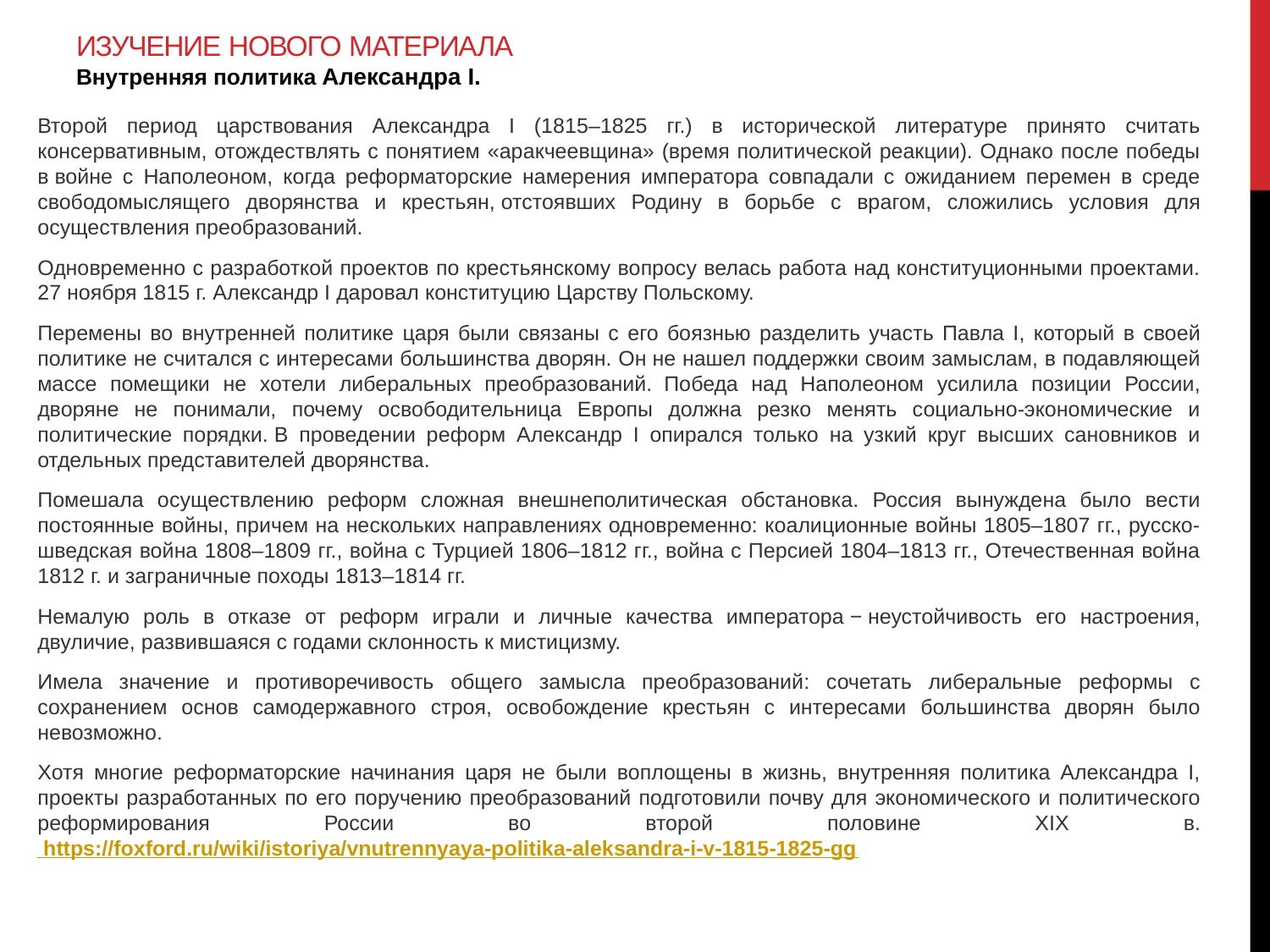

# Изучение нового материала Внутренняя политика Александра I.
Второй период царствования Александра I (1815–1825 гг.) в исторической литературе принято считать консервативным, отождествлять с понятием «аракчеевщина» (время политической реакции). Однако после победы в войне с Наполеоном, когда реформаторские намерения императора совпадали с ожиданием перемен в среде свободомыслящего дворянства и крестьян, отстоявших Родину в борьбе с врагом, сложились условия для осуществления преобразований.
Одновременно с разработкой проектов по крестьянскому вопросу велась работа над конституционными проектами. 27 ноября 1815 г. Александр I даровал конституцию Царству Польскому.
Перемены во внутренней политике царя были связаны с его боязнью разделить участь Павла I, который в своей политике не считался с интересами большинства дворян. Он не нашел поддержки своим замыслам, в подавляющей массе помещики не хотели либеральных преобразований.  Победа над Наполеоном усилила позиции России, дворяне не понимали, почему освободительница Европы должна резко менять социально-экономические и политические порядки. В проведении реформ Александр I опирался только на узкий круг высших сановников и отдельных представителей дворянства.
Помешала осуществлению реформ сложная внешнеполитическая обстановка. Россия вынуждена было вести постоянные войны, причем на нескольких направлениях одновременно: коалиционные войны 1805–1807 гг., русско-шведская война 1808–1809 гг., война с Турцией 1806–1812 гг., война с Персией 1804–1813 гг., Отечественная война 1812 г. и заграничные походы 1813–1814 гг.
Немалую роль в отказе от реформ играли и личные качества императора − неустойчивость его настроения, двуличие, развившаяся с годами склонность к мистицизму.
Имела значение и противоречивость общего замысла преобразований: сочетать либеральные реформы с сохранением основ самодержавного строя, освобождение крестьян с интересами большинства дворян было невозможно.
Хотя многие реформаторские начинания царя не были воплощены в жизнь, внутренняя политика Александра I, проекты разработанных по его поручению преобразований подготовили почву для экономического и политического реформирования России во второй половине XIX в. https://foxford.ru/wiki/istoriya/vnutrennyaya-politika-aleksandra-i-v-1815-1825-gg